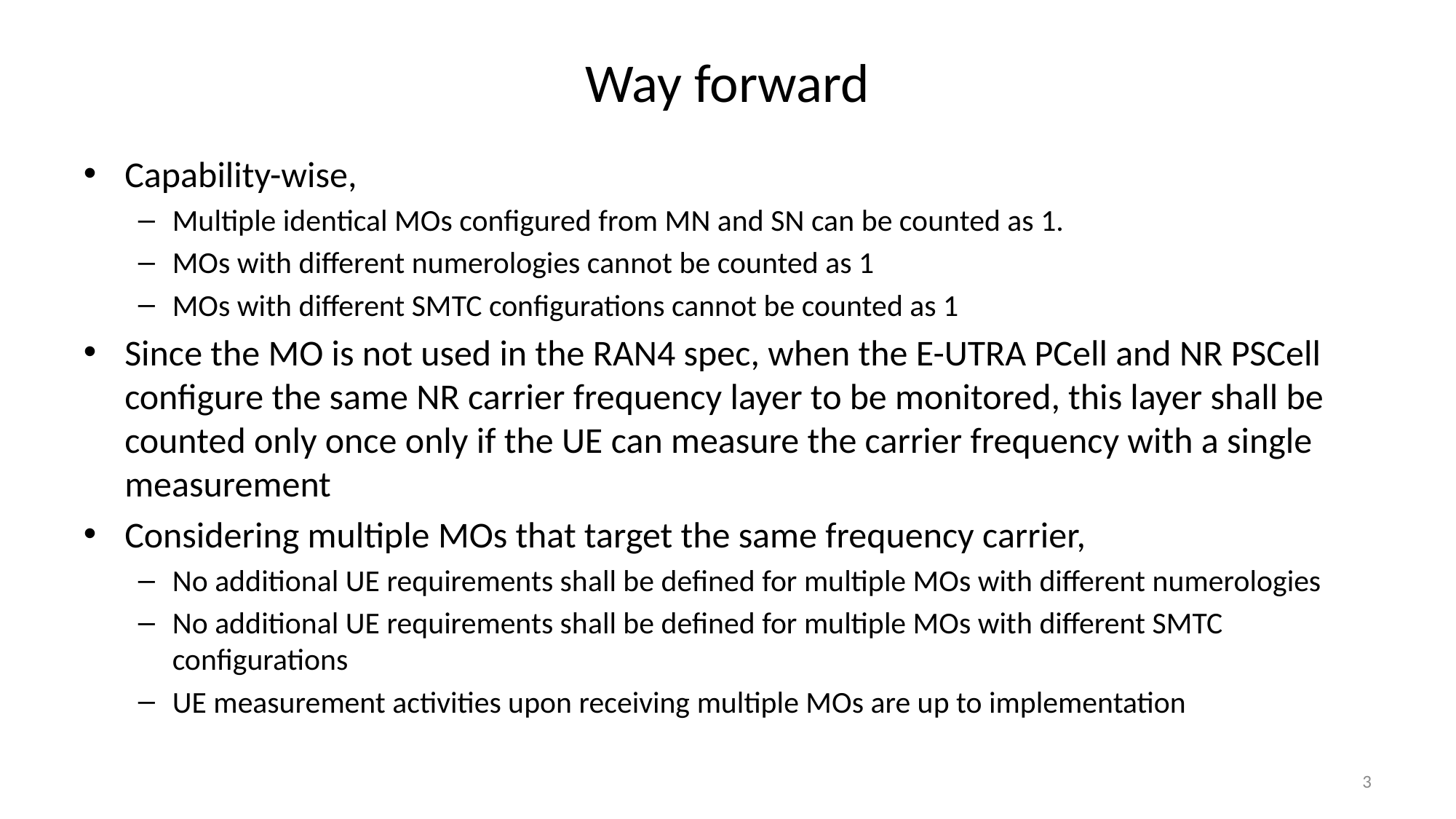

# Way forward
Capability-wise,
Multiple identical MOs configured from MN and SN can be counted as 1.
MOs with different numerologies cannot be counted as 1
MOs with different SMTC configurations cannot be counted as 1
Since the MO is not used in the RAN4 spec, when the E-UTRA PCell and NR PSCell configure the same NR carrier frequency layer to be monitored, this layer shall be counted only once only if the UE can measure the carrier frequency with a single measurement
Considering multiple MOs that target the same frequency carrier,
No additional UE requirements shall be defined for multiple MOs with different numerologies
No additional UE requirements shall be defined for multiple MOs with different SMTC configurations
UE measurement activities upon receiving multiple MOs are up to implementation

3